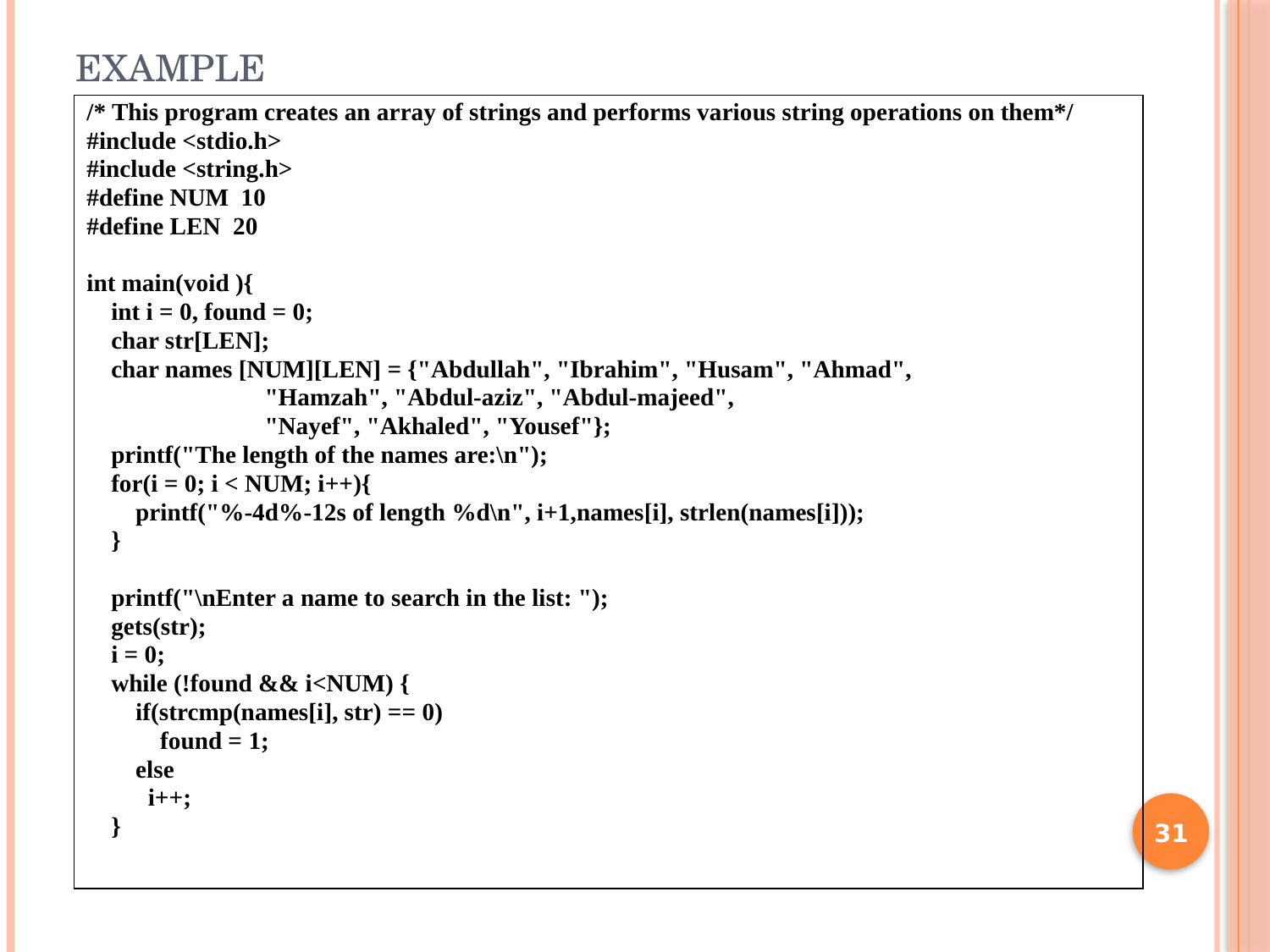

# Example
/* This program creates an array of strings and performs various string operations on them*/
#include <stdio.h>
#include <string.h>
#define NUM  10
#define LEN  20

int main(void ){
    int i = 0, found = 0;
    char str[LEN];
    char names [NUM][LEN] = {"Abdullah", "Ibrahim", "Husam", "Ahmad",
                             "Hamzah", "Abdul-aziz", "Abdul-majeed",
                             "Nayef", "Akhaled", "Yousef"};
    printf("The length of the names are:\n");
    for(i = 0; i < NUM; i++){
        printf("%-4d%-12s of length %d\n", i+1,names[i], strlen(names[i]));
    }

    printf("\nEnter a name to search in the list: ");
    gets(str);
    i = 0;
    while (!found && i<NUM) {
        if(strcmp(names[i], str) == 0)
            found = 1;
        else
          i++;
    }

31